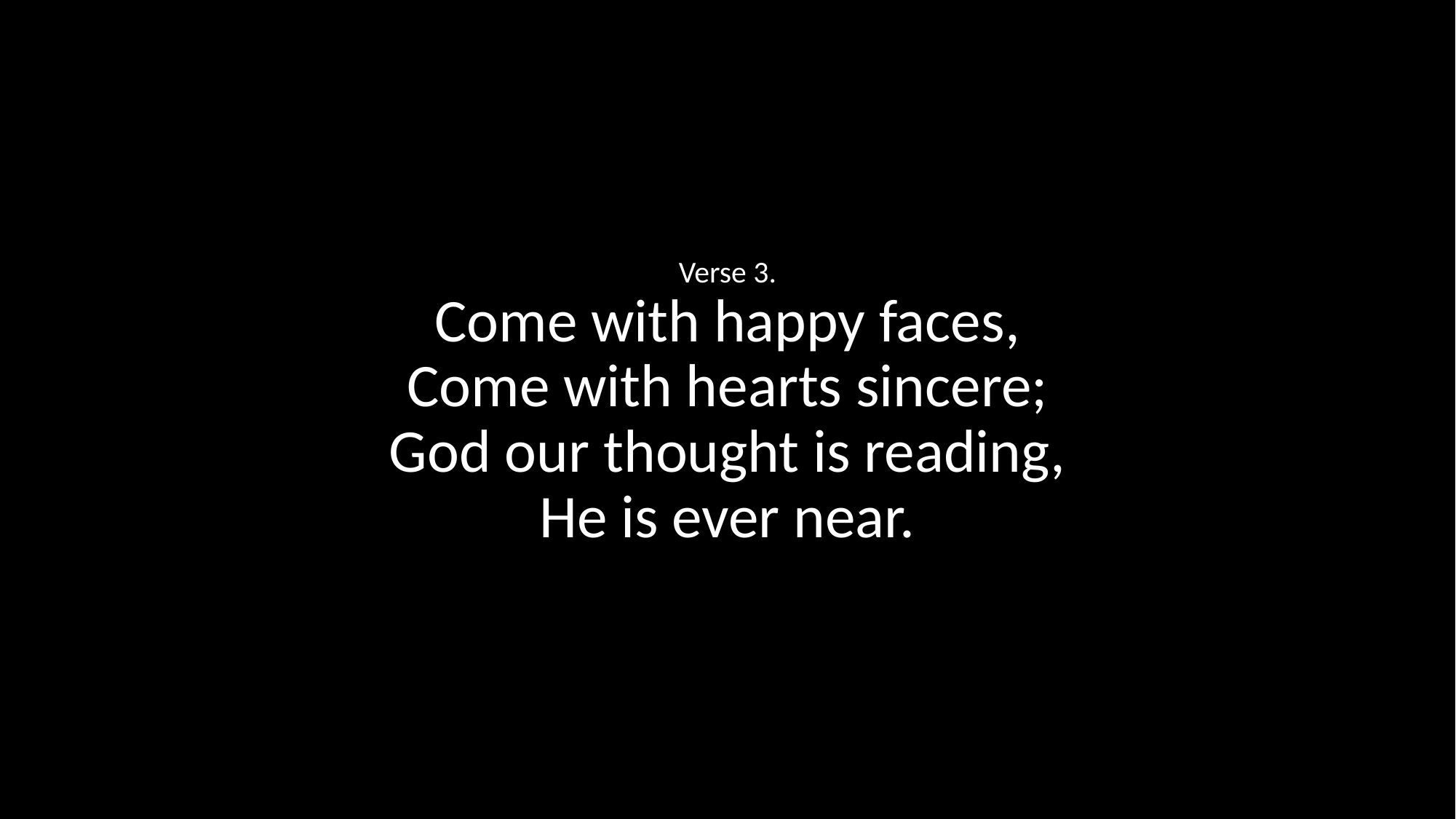

Verse 3.
Come with happy faces,
Come with hearts sincere;
God our thought is reading,
He is ever near.